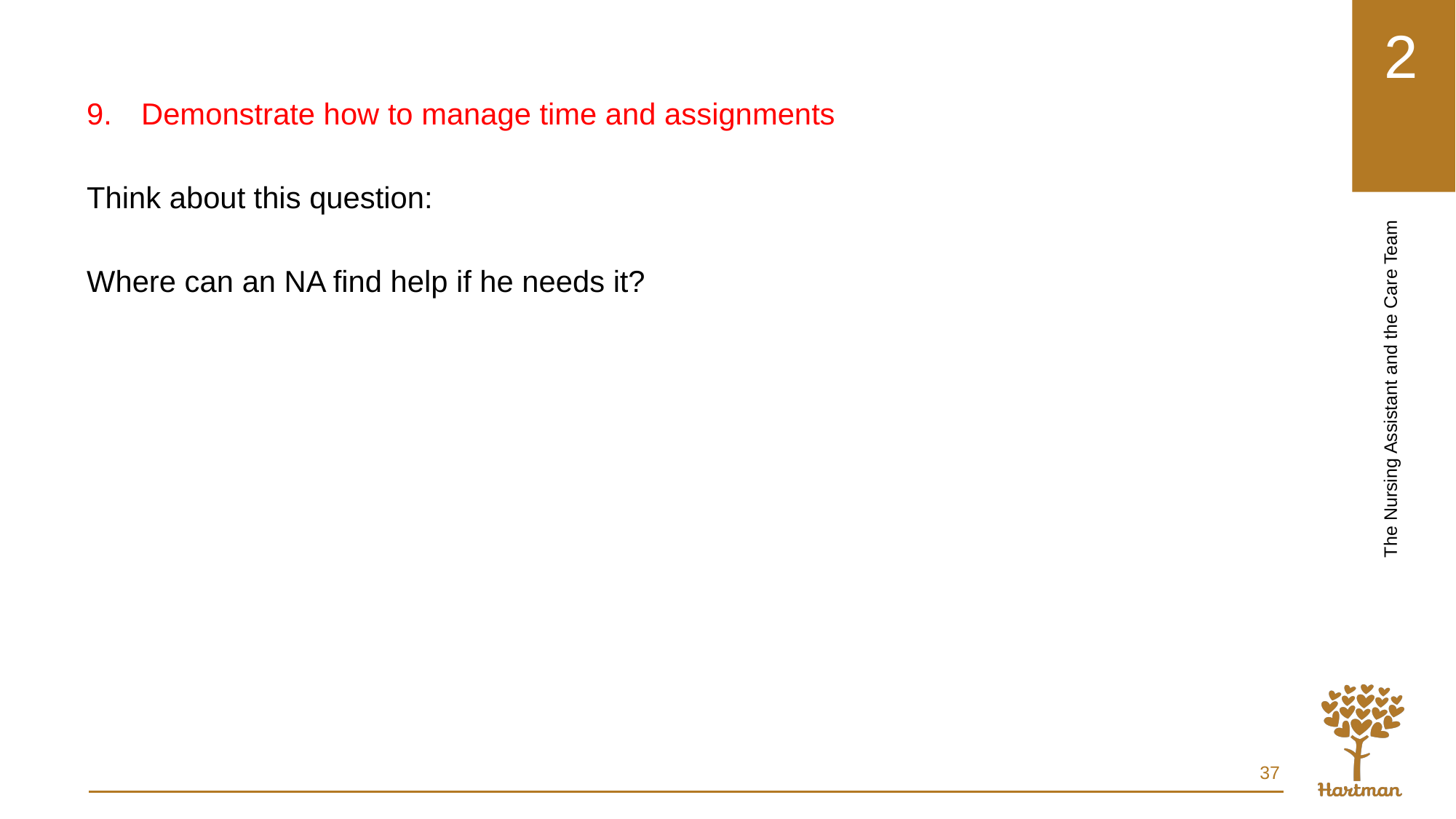

Demonstrate how to manage time and assignments

Think about this question:

Where can an NA find help if he needs it?

37